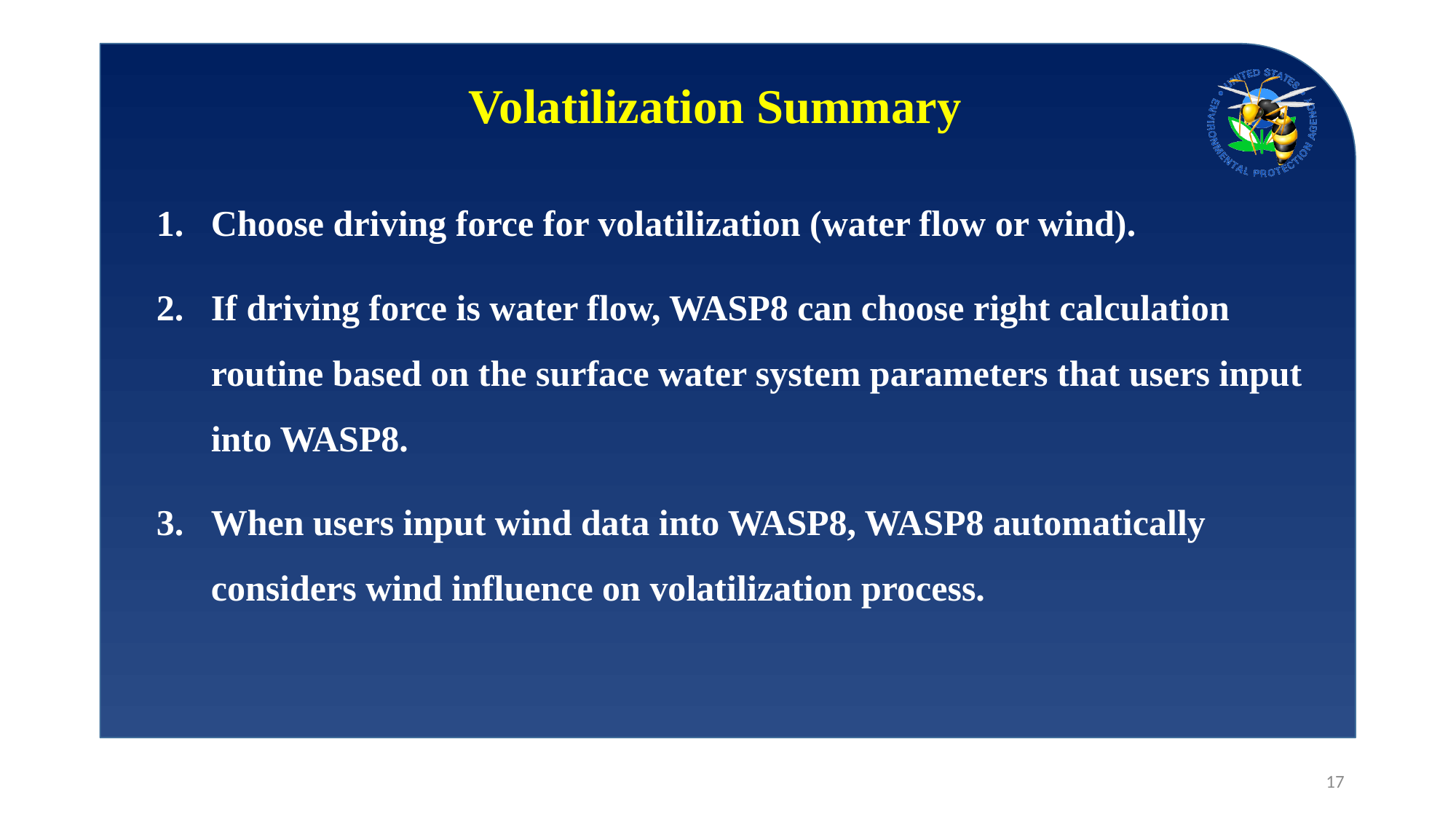

# Volatilization Summary
Choose driving force for volatilization (water flow or wind).
If driving force is water flow, WASP8 can choose right calculation routine based on the surface water system parameters that users input into WASP8.
When users input wind data into WASP8, WASP8 automatically considers wind influence on volatilization process.

17